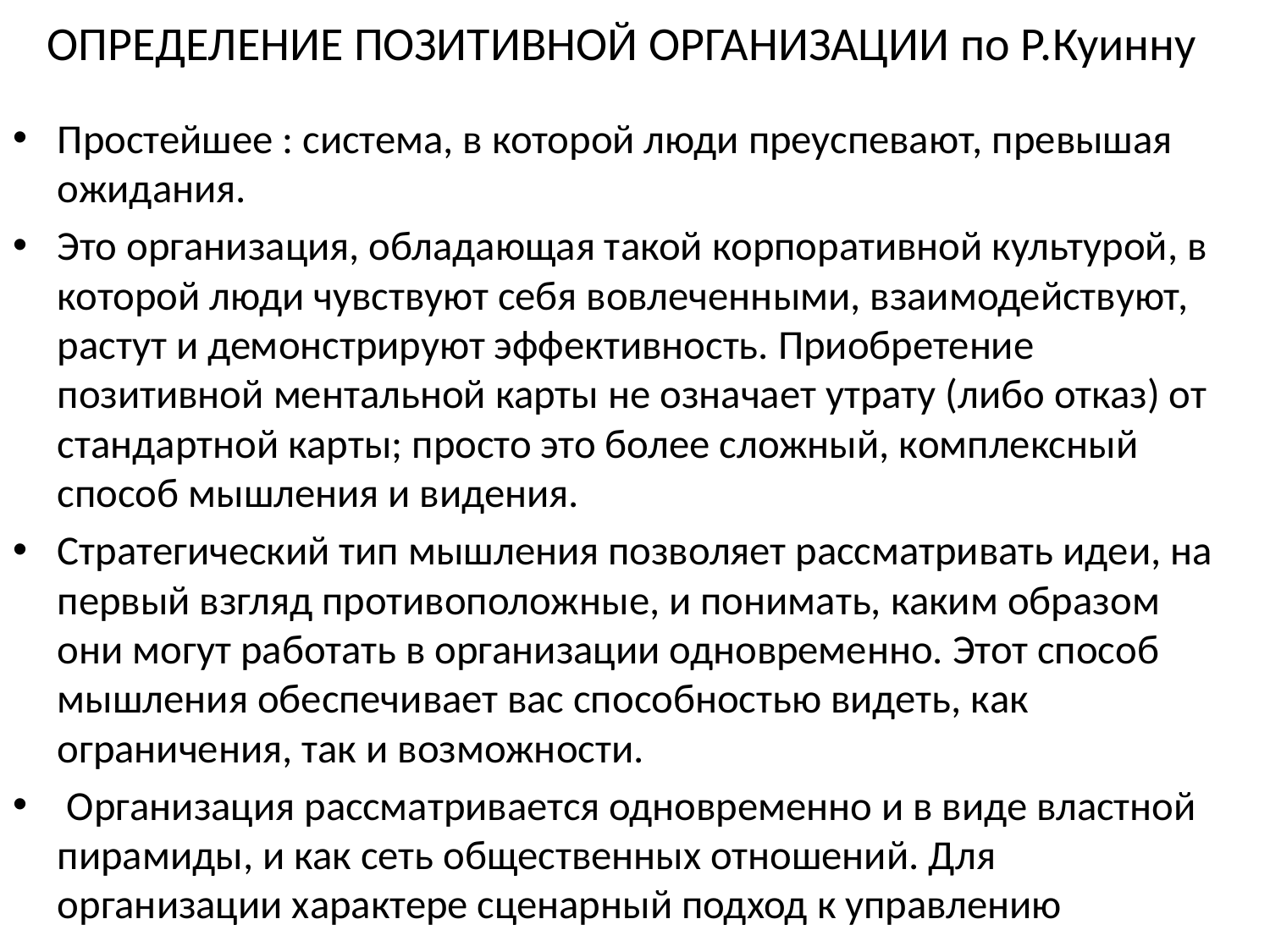

# ОПРЕДЕЛЕНИЕ ПОЗИТИВНОЙ ОРГАНИЗАЦИИ по Р.Куинну
Простейшее : система, в которой люди преуспевают, превышая ожидания.
Это организация, обладающая такой корпоративной культурой, в которой люди чувствуют себя вовлеченными, взаимодействуют, растут и демонстрируют эффективность. Приобретение позитивной ментальной карты не означает утрату (либо отказ) от стандартной карты; просто это более сложный, комплексный способ мышления и видения.
Стратегический тип мышления позволяет рассматривать идеи, на первый взгляд противоположные, и понимать, каким образом они могут работать в организации одновременно. Этот способ мышления обеспечивает вас способностью видеть, как ограничения, так и возможности.
 Организация рассматривается одновременно и в виде властной пирамиды, и как сеть общественных отношений. Для организации характере сценарный подход к управлению